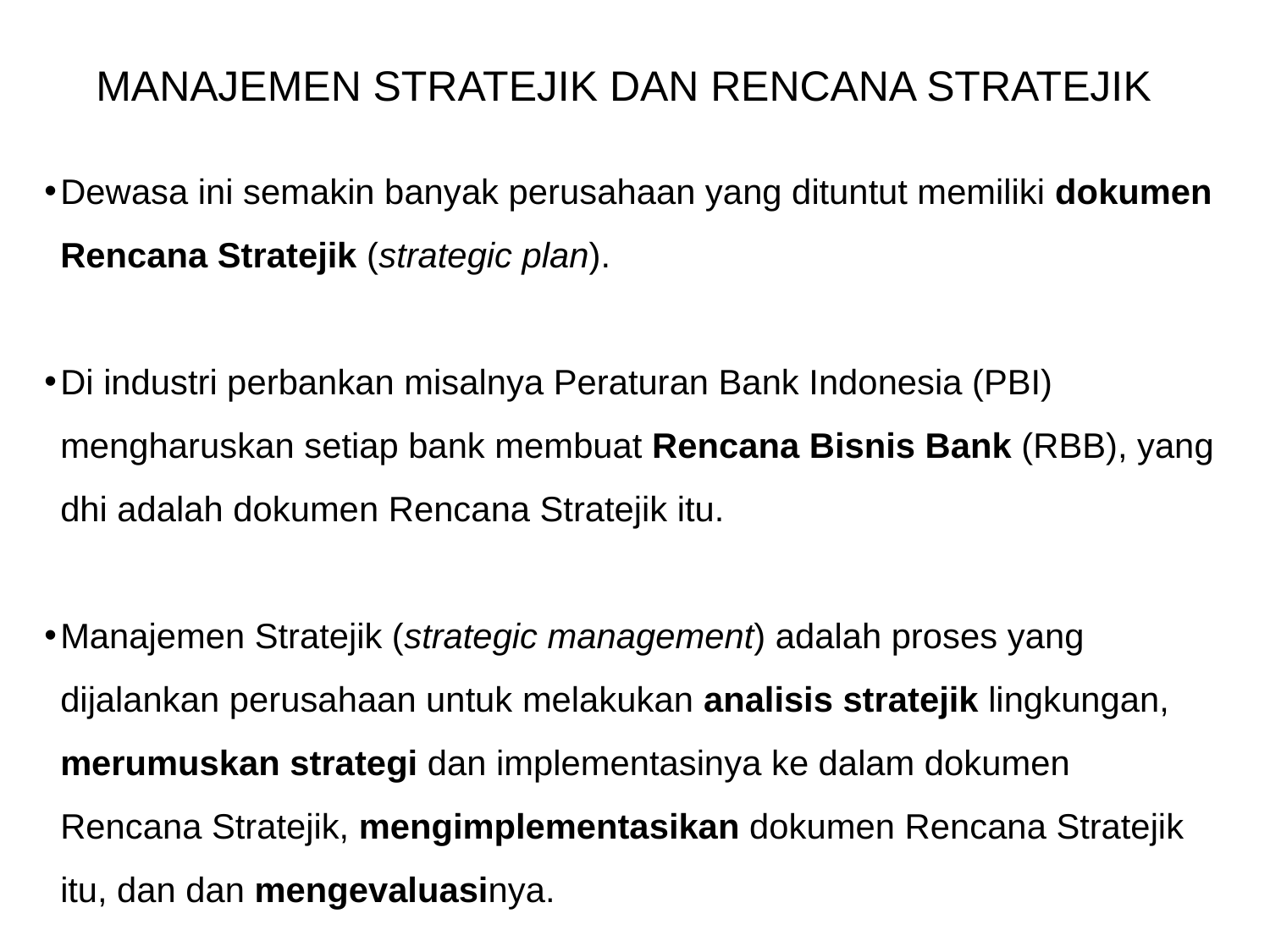

MANAJEMEN STRATEJIK DAN RENCANA STRATEJIK

Dewasa ini semakin banyak perusahaan yang dituntut memiliki dokumen Rencana Stratejik (strategic plan).

Di industri perbankan misalnya Peraturan Bank Indonesia (PBI) mengharuskan setiap bank membuat Rencana Bisnis Bank (RBB), yang dhi adalah dokumen Rencana Stratejik itu.

Manajemen Stratejik (strategic management) adalah proses yang dijalankan perusahaan untuk melakukan analisis stratejik lingkungan, merumuskan strategi dan implementasinya ke dalam dokumen Rencana Stratejik, mengimplementasikan dokumen Rencana Stratejik itu, dan dan mengevaluasinya.